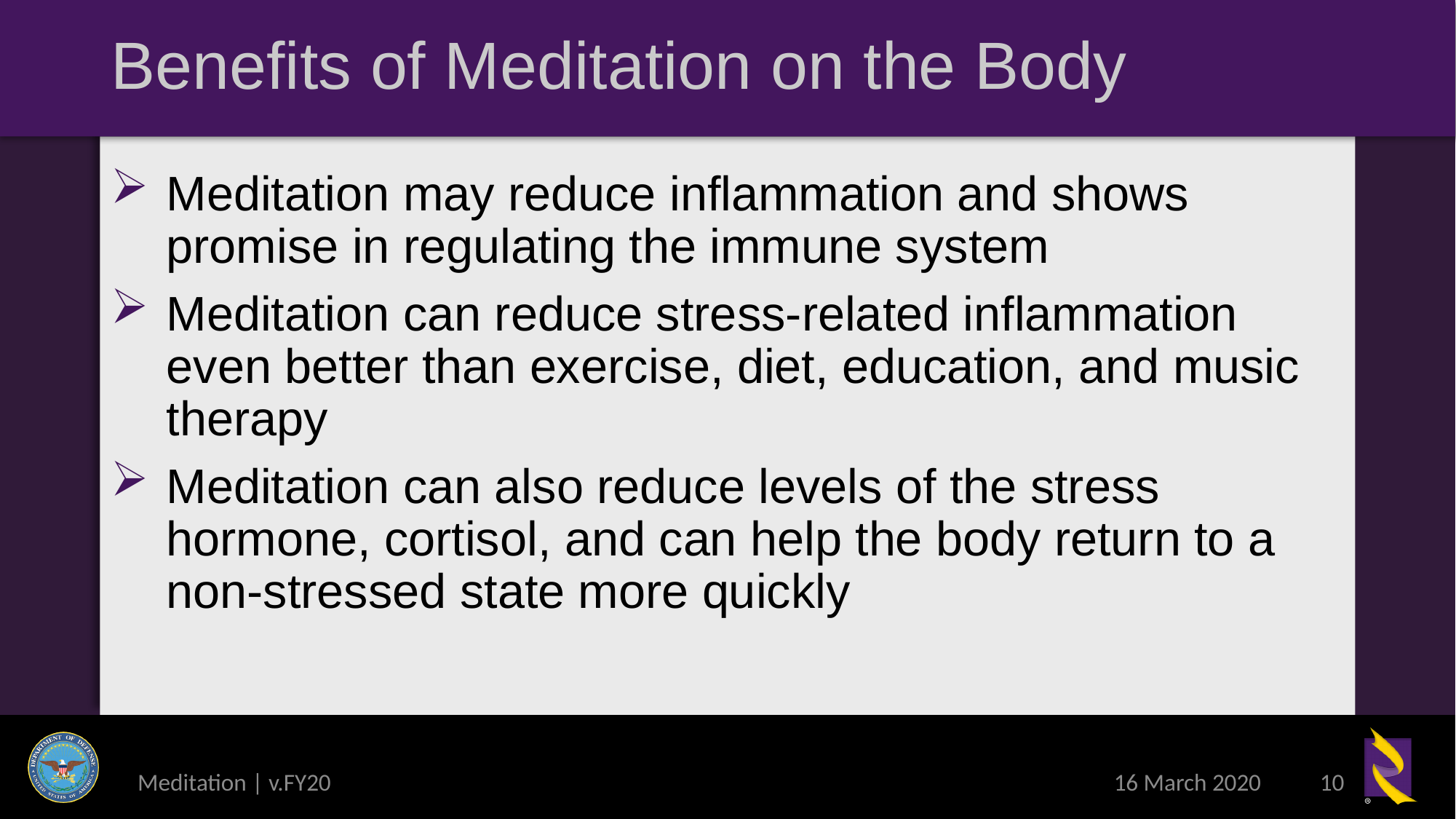

# Benefits of Meditation on the Body
Meditation may reduce inflammation and shows promise in regulating the immune system
Meditation can reduce stress-related inflammation even better than exercise, diet, education, and music therapy
Meditation can also reduce levels of the stress hormone, cortisol, and can help the body return to a non-stressed state more quickly
Meditation | v.FY20
16 March 2020
10